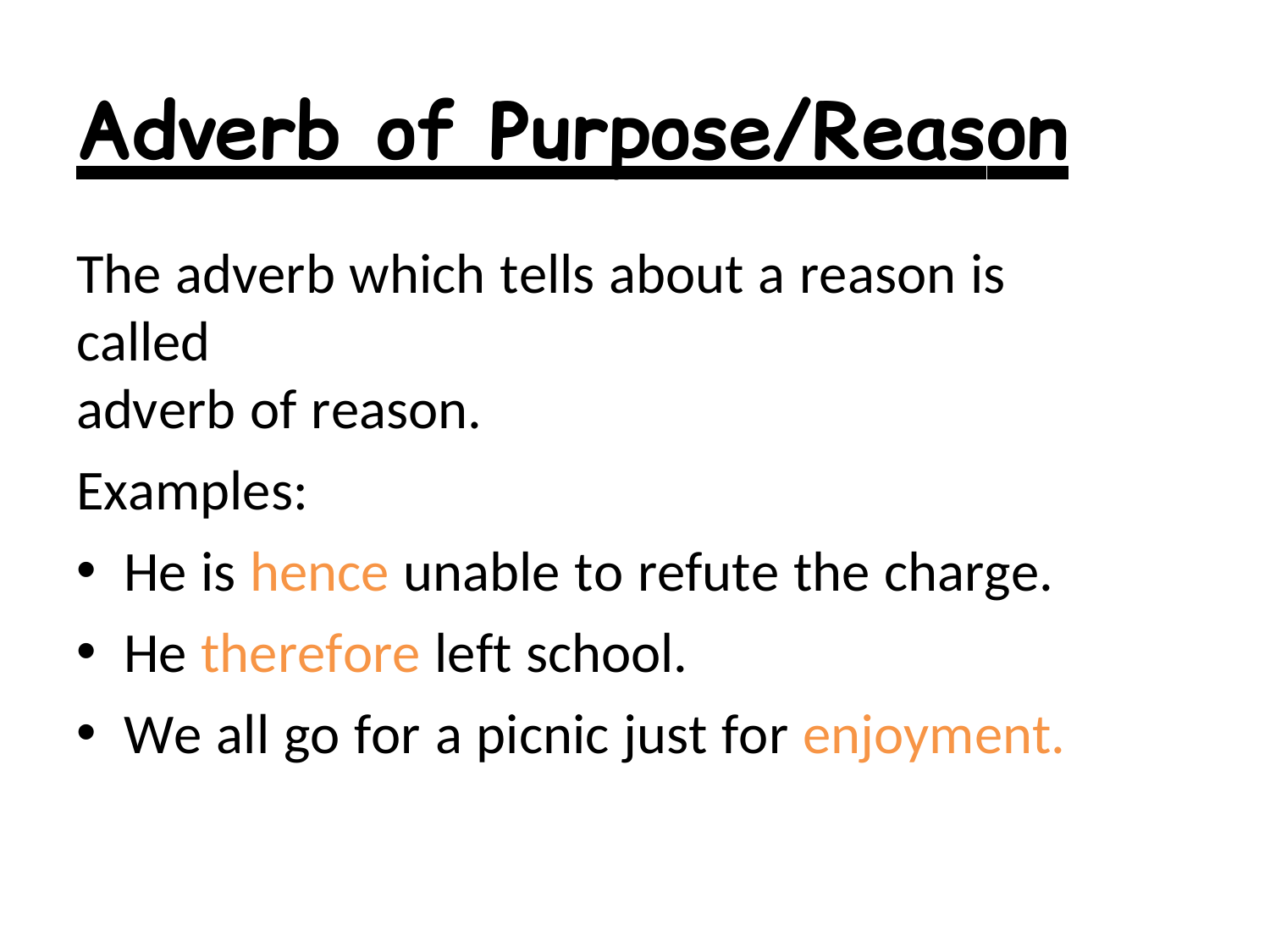

# Adverb of Purpose/Reason
The adverb which tells about a reason is called
adverb of reason.
Examples:
He is hence unable to refute the charge.
He therefore left school.
We all go for a picnic just for enjoyment.